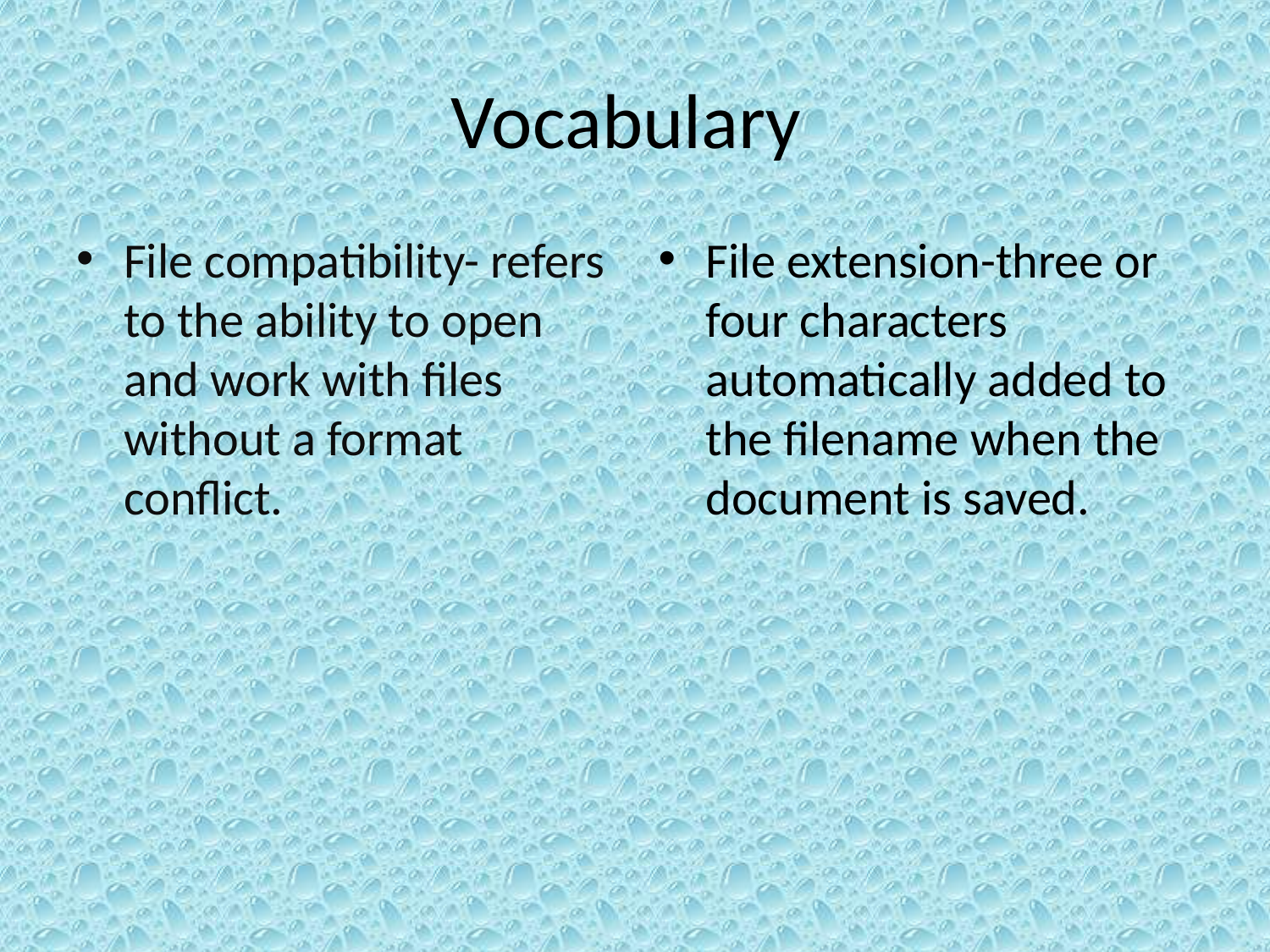

# Vocabulary
File compatibility- refers to the ability to open and work with files without a format conflict.
File extension-three or four characters automatically added to the filename when the document is saved.